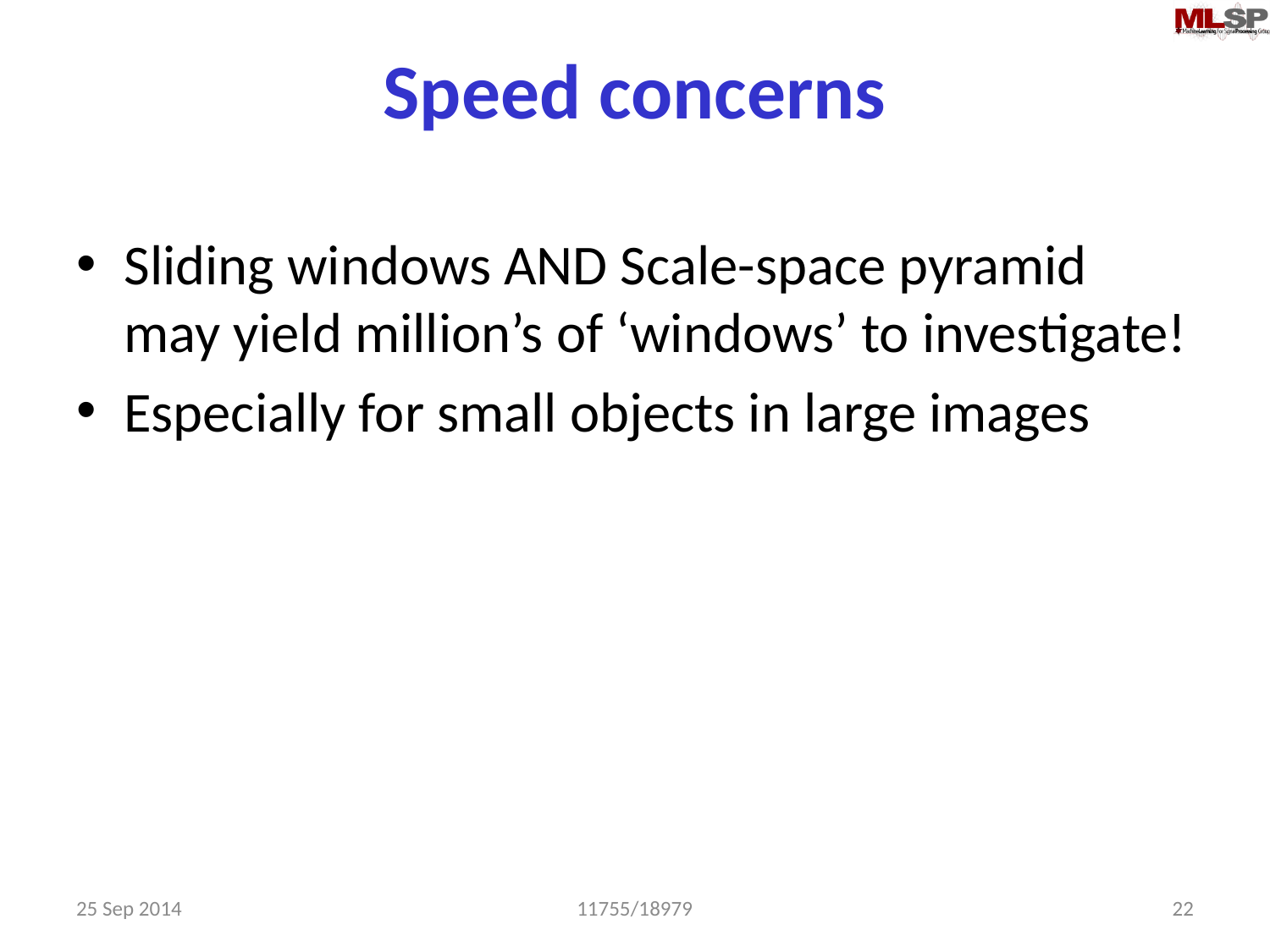

# Speed concerns
Sliding windows AND Scale-space pyramid may yield million’s of ‘windows’ to investigate!
Especially for small objects in large images
25 Sep 2014
11755/18979
22